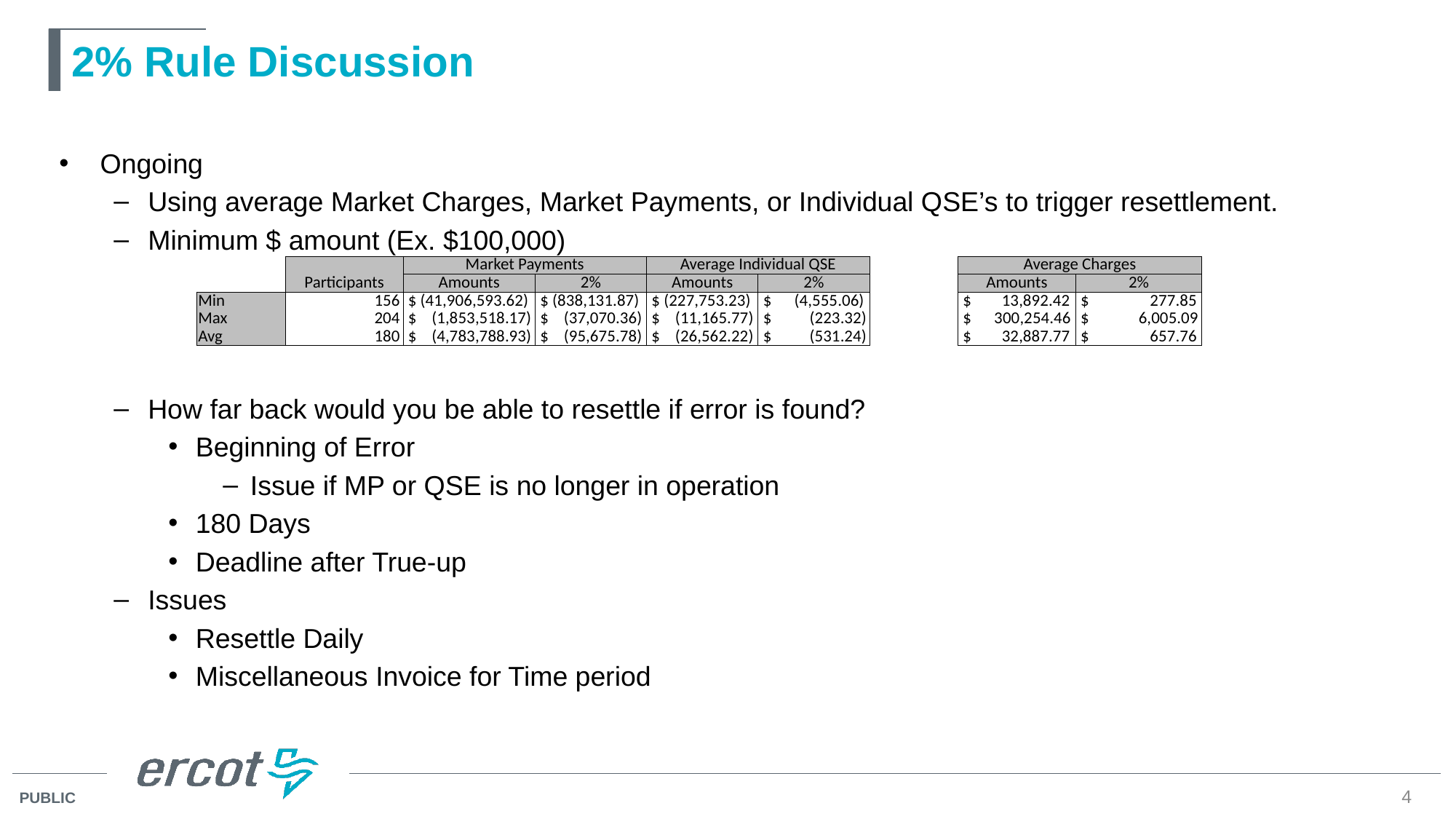

# 2% Rule Discussion
Ongoing
Using average Market Charges, Market Payments, or Individual QSE’s to trigger resettlement.
Minimum $ amount (Ex. $100,000)

How far back would you be able to resettle if error is found?
Beginning of Error
Issue if MP or QSE is no longer in operation
180 Days
Deadline after True-up
Issues
Resettle Daily
Miscellaneous Invoice for Time period

|  |  |  |  |  |  |  |  |  |  |
| --- | --- | --- | --- | --- | --- | --- | --- | --- | --- |
|  |  |  |  |  |  |  |  |  |  |
|  | Participants | Market Payments |  | Average Individual QSE |  |  | Average Charges |  |  |
|  |  | Amounts | 2% | Amounts | 2% |  | Amounts | 2% |  |
| Min | 156 | $ (41,906,593.62) | $ (838,131.87) | $ (227,753.23) | $ (4,555.06) |  | $ 13,892.42 | $ 277.85 |  |
| Max | 204 | $ (1,853,518.17) | $ (37,070.36) | $ (11,165.77) | $ (223.32) |  | $ 300,254.46 | $ 6,005.09 |  |
| Avg | 180 | $ (4,783,788.93) | $ (95,675.78) | $ (26,562.22) | $ (531.24) |  | $ 32,887.77 | $ 657.76 |  |
|  |  |  |  |  |  |  |  |  |  |
4